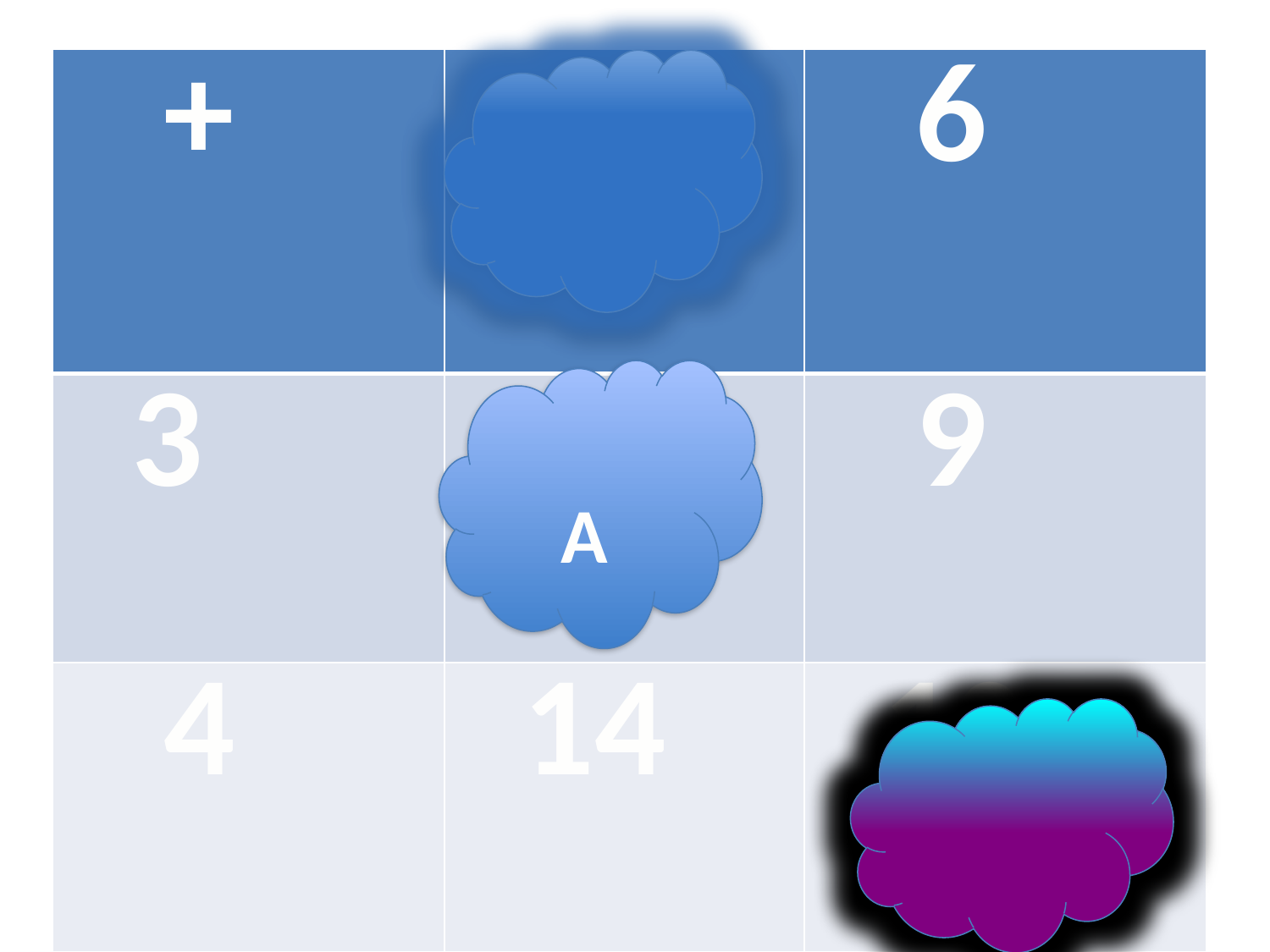

| + | 10 | 6 |
| --- | --- | --- |
| 3 | 13 | 9 |
| 4 | 14 | 10 |

         A